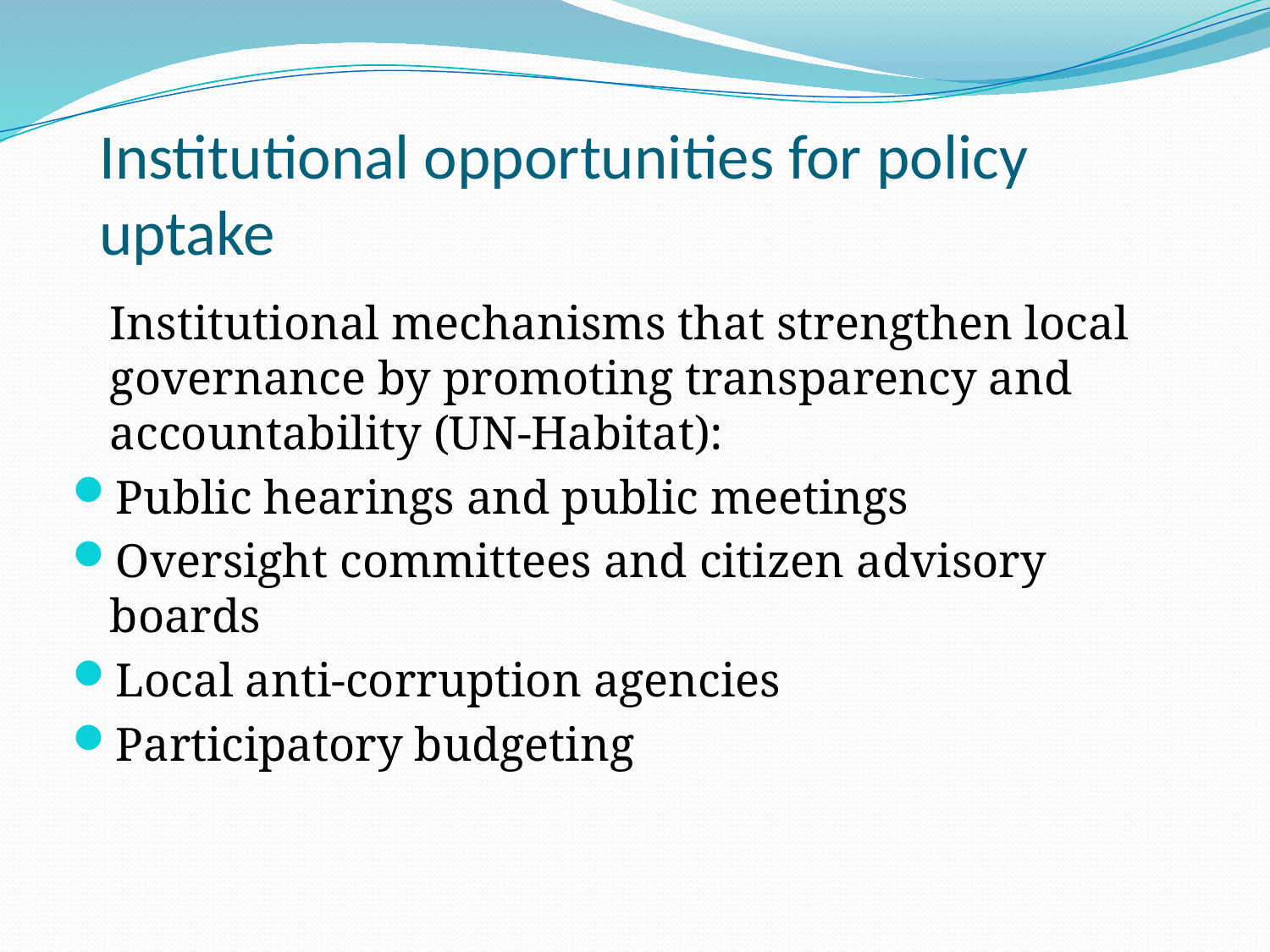

# Institutional opportunities for policy uptake
	Institutional mechanisms that strengthen local governance by promoting transparency and accountability (UN-Habitat):
Public hearings and public meetings
Oversight committees and citizen advisory boards
Local anti-corruption agencies
Participatory budgeting